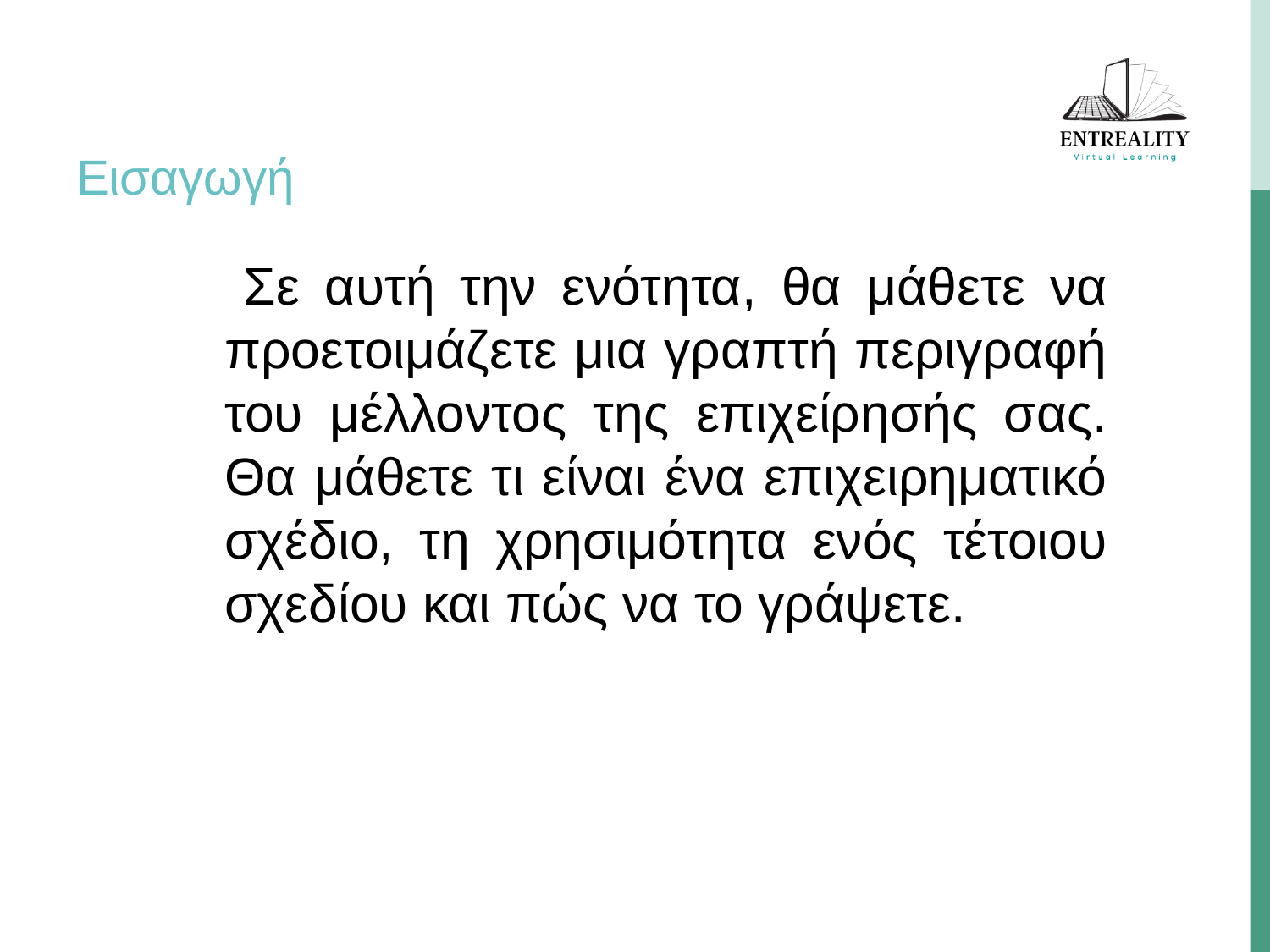

# Εισαγωγή
  Σε αυτή την ενότητα, θα μάθετε να προετοιμάζετε μια γραπτή περιγραφή του μέλλοντος της επιχείρησής σας. Θα μάθετε τι είναι ένα επιχειρηματικό σχέδιο, τη χρησιμότητα ενός τέτοιου σχεδίου και πώς να το γράψετε.